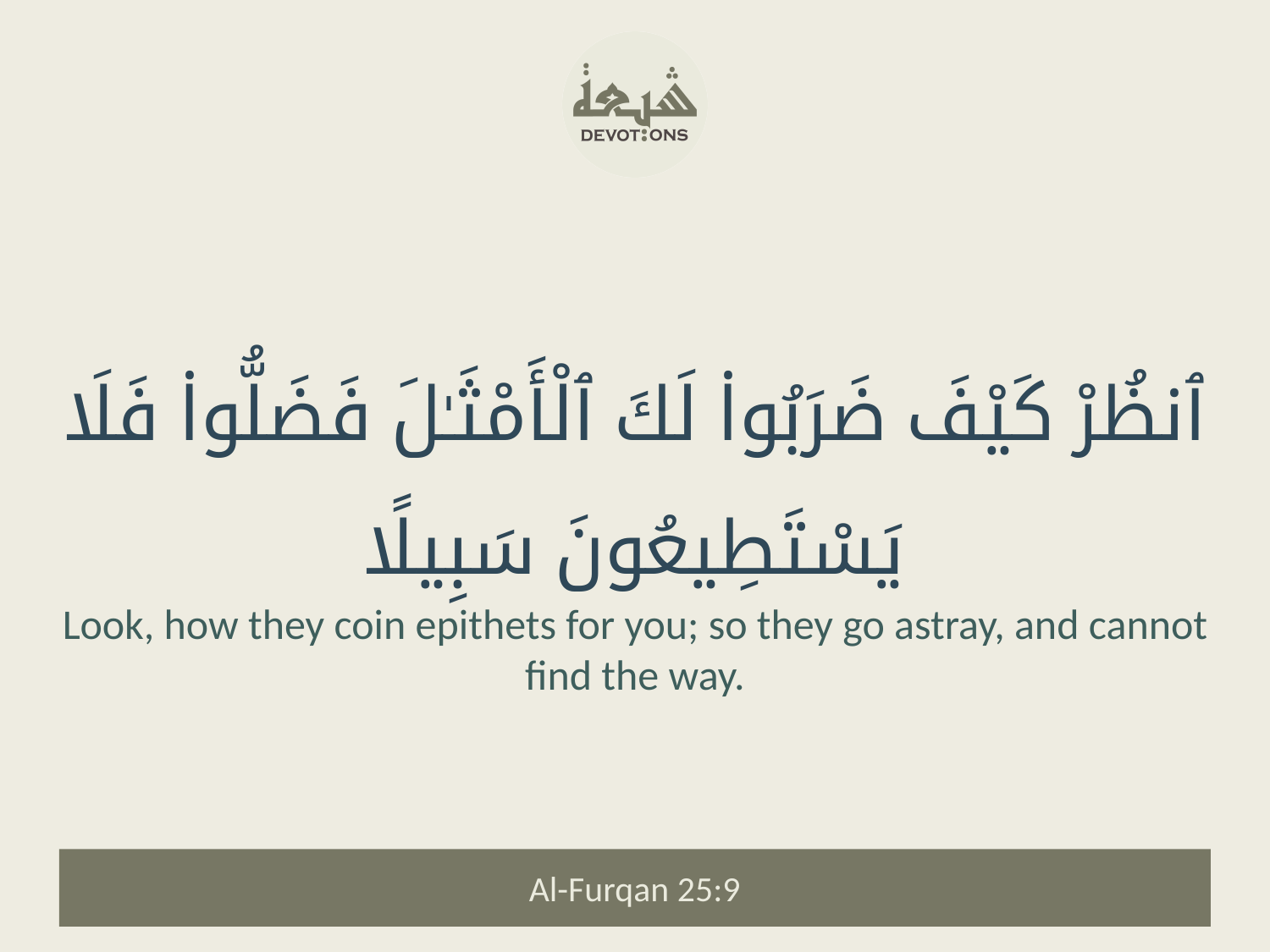

ٱنظُرْ كَيْفَ ضَرَبُوا۟ لَكَ ٱلْأَمْثَـٰلَ فَضَلُّوا۟ فَلَا يَسْتَطِيعُونَ سَبِيلًا
Look, how they coin epithets for you; so they go astray, and cannot find the way.
Al-Furqan 25:9